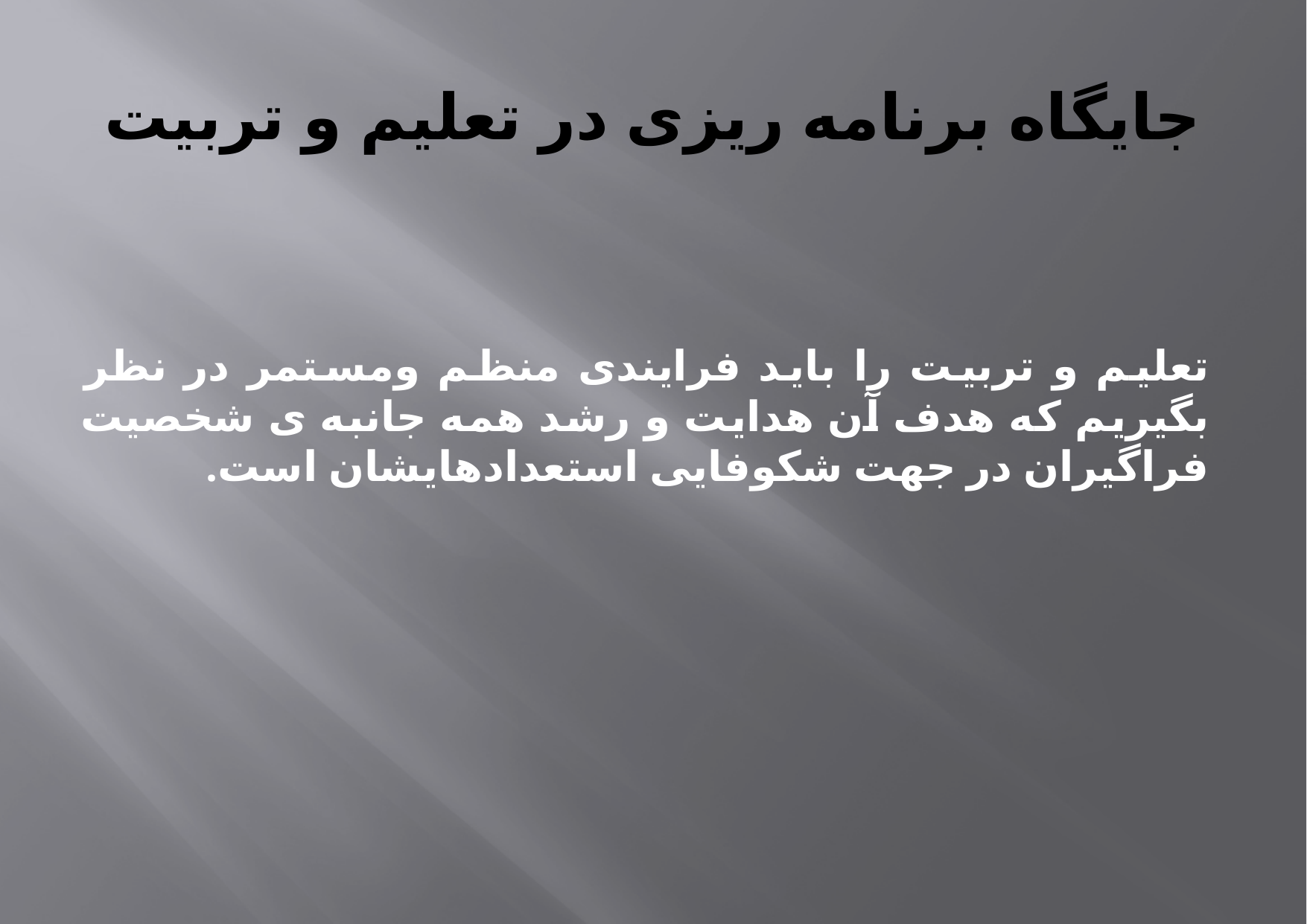

# جایگاه برنامه ریزی در تعلیم و تربیت

تعلیم و تربیت را باید فرایندی منظم ومستمر در نظر بگیریم که هدف آن هدایت و رشد همه جانبه ی شخصیت فراگیران در جهت شکوفایی استعدادهایشان است.